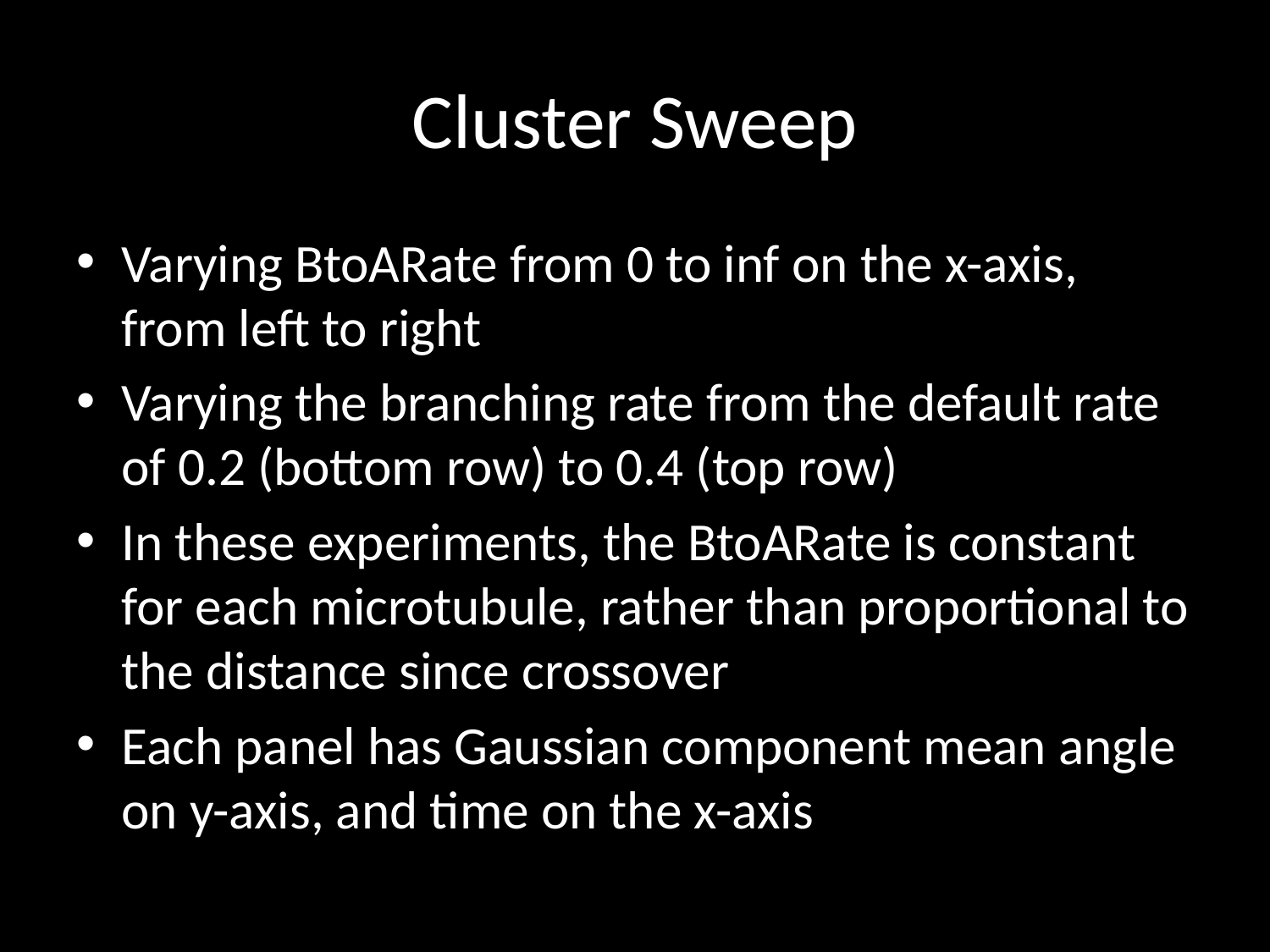

# Cluster Sweep
Varying BtoARate from 0 to inf on the x-axis, from left to right
Varying the branching rate from the default rate of 0.2 (bottom row) to 0.4 (top row)
In these experiments, the BtoARate is constant for each microtubule, rather than proportional to the distance since crossover
Each panel has Gaussian component mean angle on y-axis, and time on the x-axis